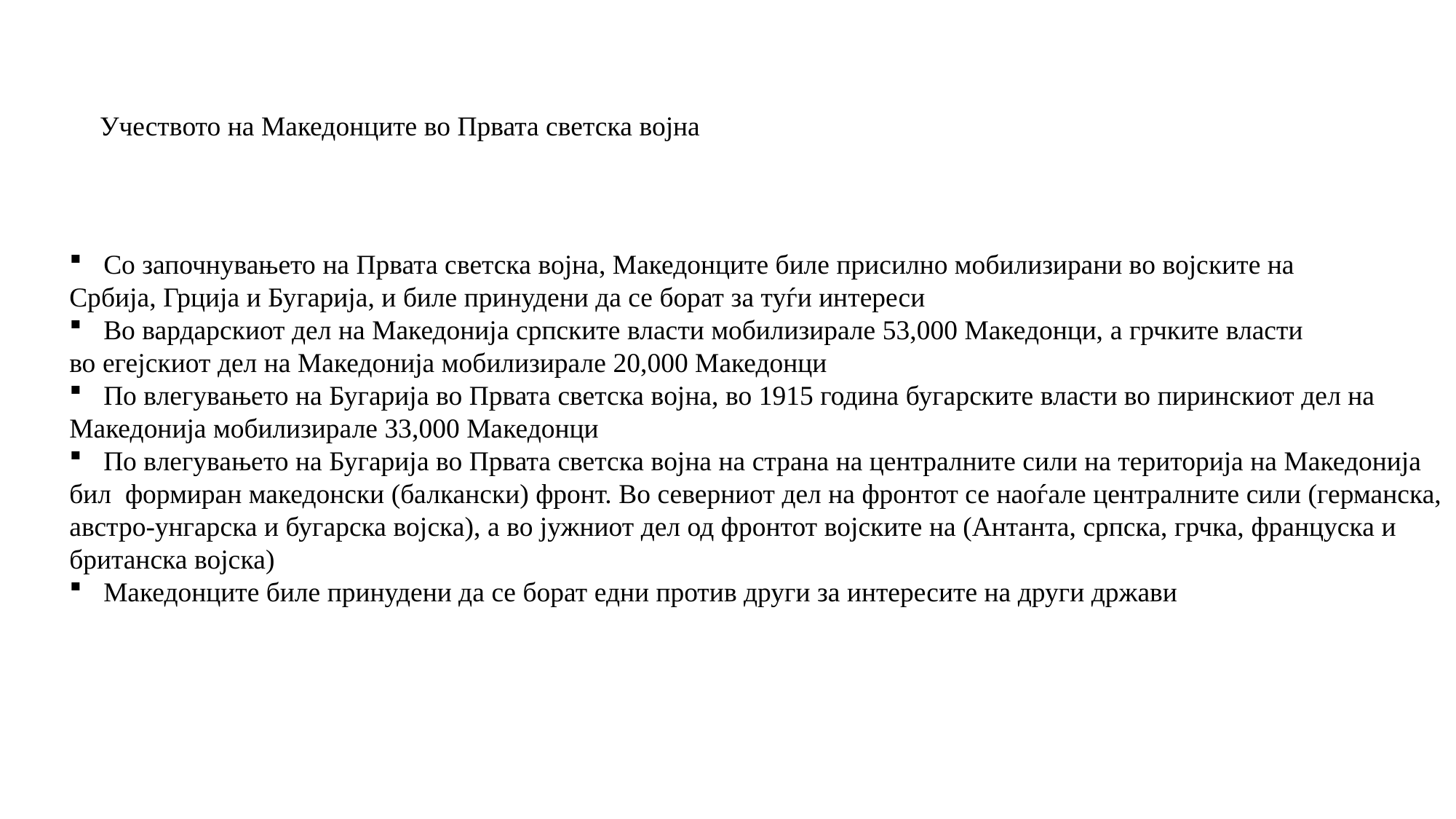

Учеството на Македонците во Првата светска војна
Со започнувањето на Првата светска војна, Македонците биле присилно мобилизирани во војските на
Србија, Грција и Бугарија, и биле принудени да се борат за туѓи интереси
Во вардарскиот дел на Македонија српските власти мобилизирале 53,000 Македонци, а грчките власти
во егејскиот дел на Македонија мобилизирале 20,000 Македонци
По влегувањето на Бугарија во Првата светска војна, во 1915 година бугарските власти во пиринскиот дел на
Македонија мобилизирале 33,000 Македонци
По влегувањето на Бугарија во Првата светска војна на страна на централните сили на територија на Македонија
бил  формиран македонски (балкански) фронт. Во северниот дел на фронтот се наоѓале централните сили (германска,
австро-унгарска и бугарска војска), а во јужниот дел од фронтот војските на (Антанта, српска, грчка, француска и
британска војска)
Македонците биле принудени да се борат едни против други за интересите на други држави